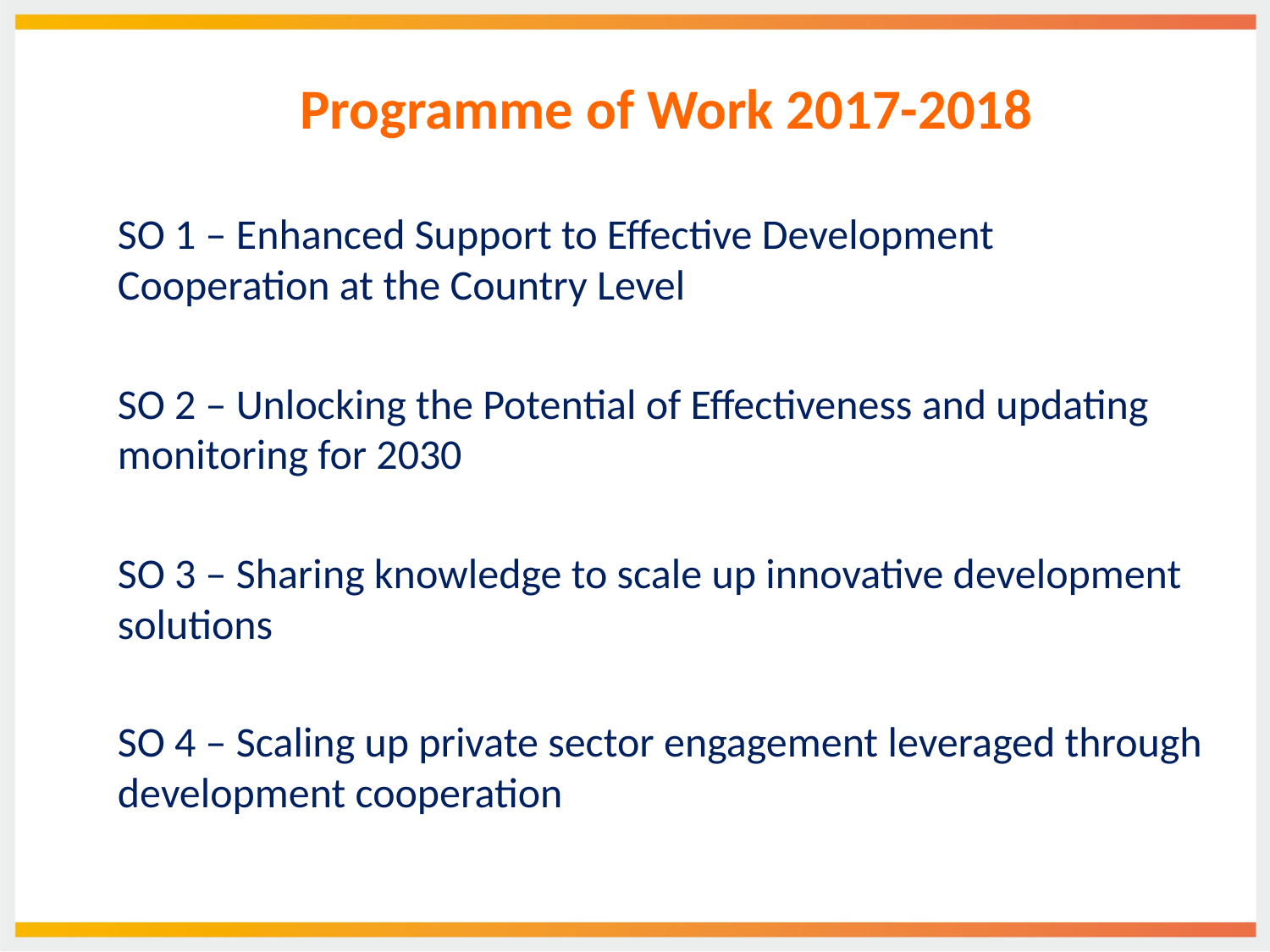

# Programme of Work 2017-2018
SO 1 – Enhanced Support to Effective Development Cooperation at the Country Level

SO 2 – Unlocking the Potential of Effectiveness and updating monitoring for 2030

SO 3 – Sharing knowledge to scale up innovative development solutions

SO 4 – Scaling up private sector engagement leveraged through development cooperation